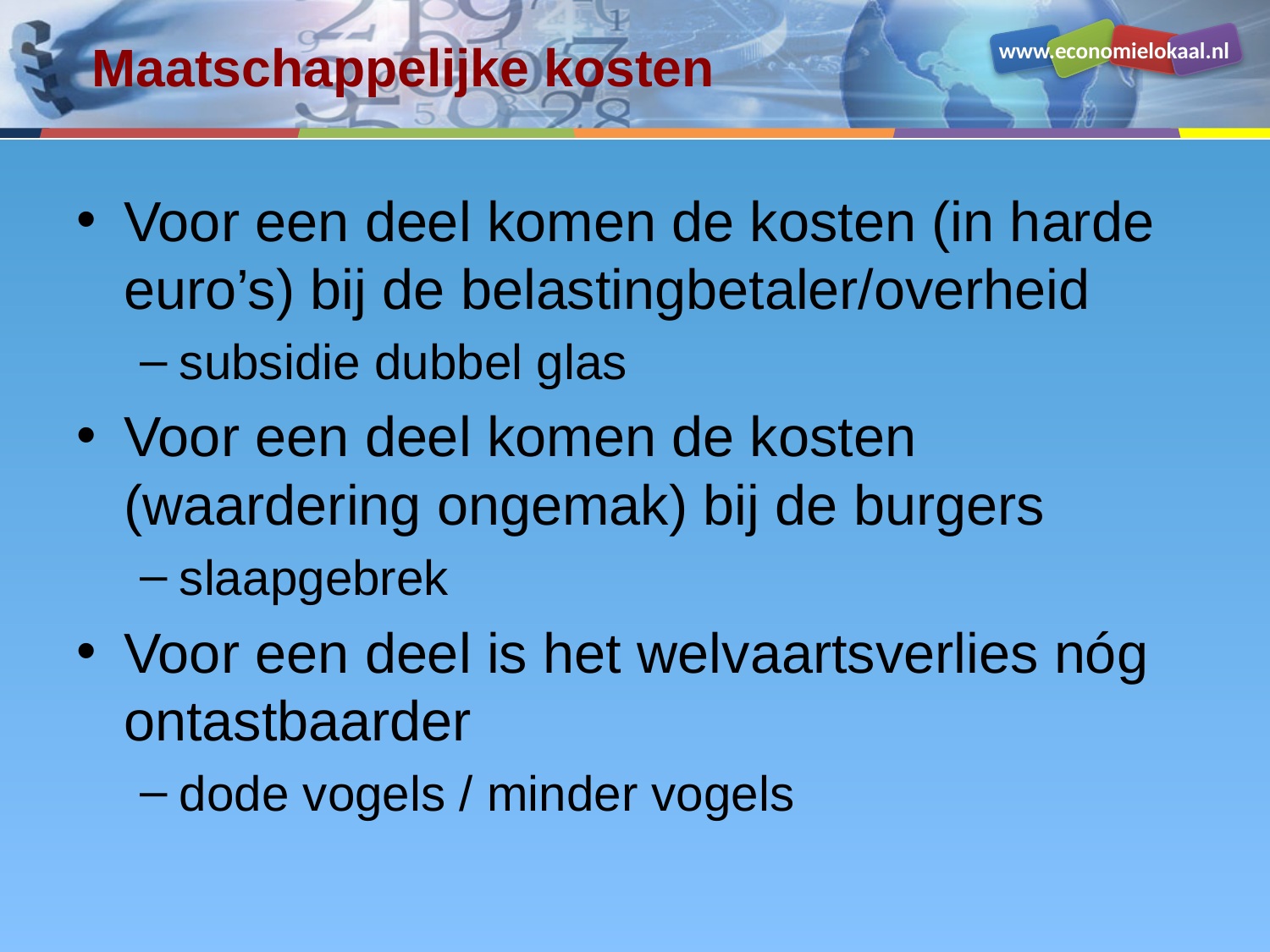

# Maatschappelijke kosten
Voor een deel komen de kosten (in harde euro’s) bij de belastingbetaler/overheid
subsidie dubbel glas
Voor een deel komen de kosten (waardering ongemak) bij de burgers
slaapgebrek
Voor een deel is het welvaartsverlies nóg ontastbaarder
dode vogels / minder vogels